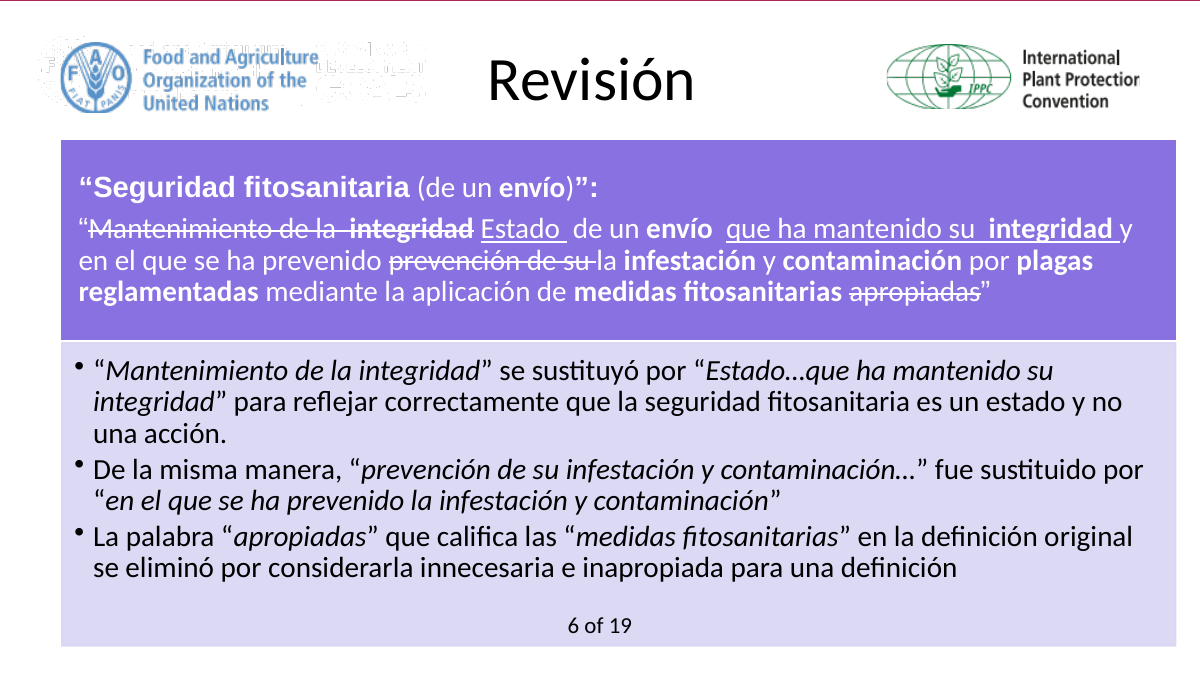

Revisión
“Seguridad fitosanitaria (de un envío)”:
“Mantenimiento de la  integridad Estado  de un envío  que ha mantenido su  integridad y en el que se ha prevenido prevención de su la infestación y contaminación por plagas reglamentadas mediante la aplicación de medidas fitosanitarias apropiadas”
“Mantenimiento de la integridad” se sustituyó por “Estado…que ha mantenido su integridad” para reflejar correctamente que la seguridad fitosanitaria es un estado y no una acción.
De la misma manera, “prevención de su infestación y contaminación…” fue sustituido por “en el que se ha prevenido la infestación y contaminación”
La palabra “apropiadas” que califica las “medidas fitosanitarias” en la definición original se eliminó por considerarla innecesaria e inapropiada para una definición
6 of 19